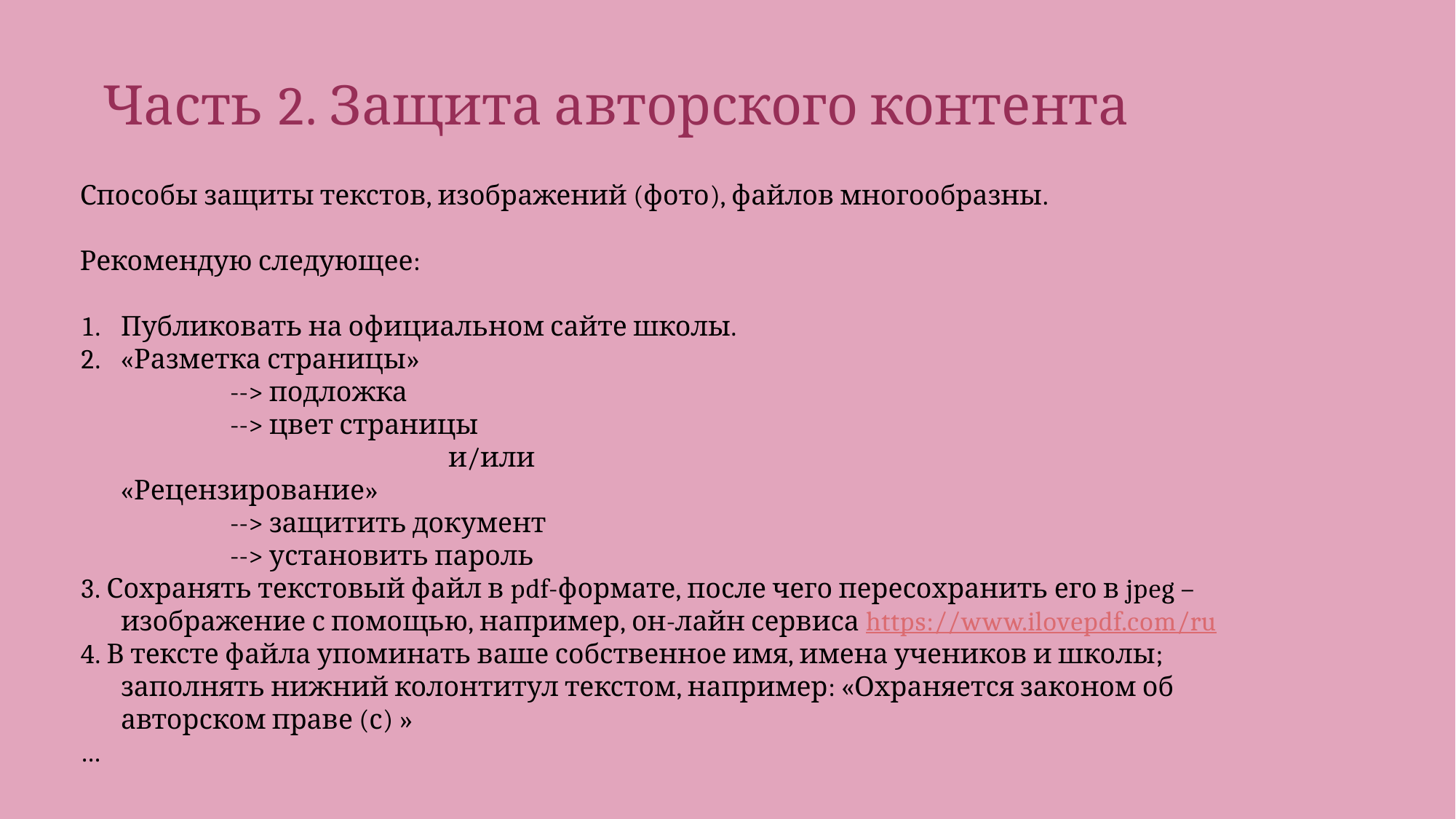

# Часть 2. Защита авторского контента
Способы защиты текстов, изображений (фото), файлов многообразны.

Рекомендую следующее:

Публиковать на официальном сайте школы.
«Разметка страницы»
		--> подложка
		--> цвет страницы
				и/или
	«Рецензирование»
		--> защитить документ
		--> установить пароль
3. Сохранять текстовый файл в pdf-формате, после чего пересохранить его в jpeg – изображение с помощью, например, он-лайн сервиса https://www.ilovepdf.com/ru
4. В тексте файла упоминать ваше собственное имя, имена учеников и школы; заполнять нижний колонтитул текстом, например: «Охраняется законом об авторском праве (с) »
…